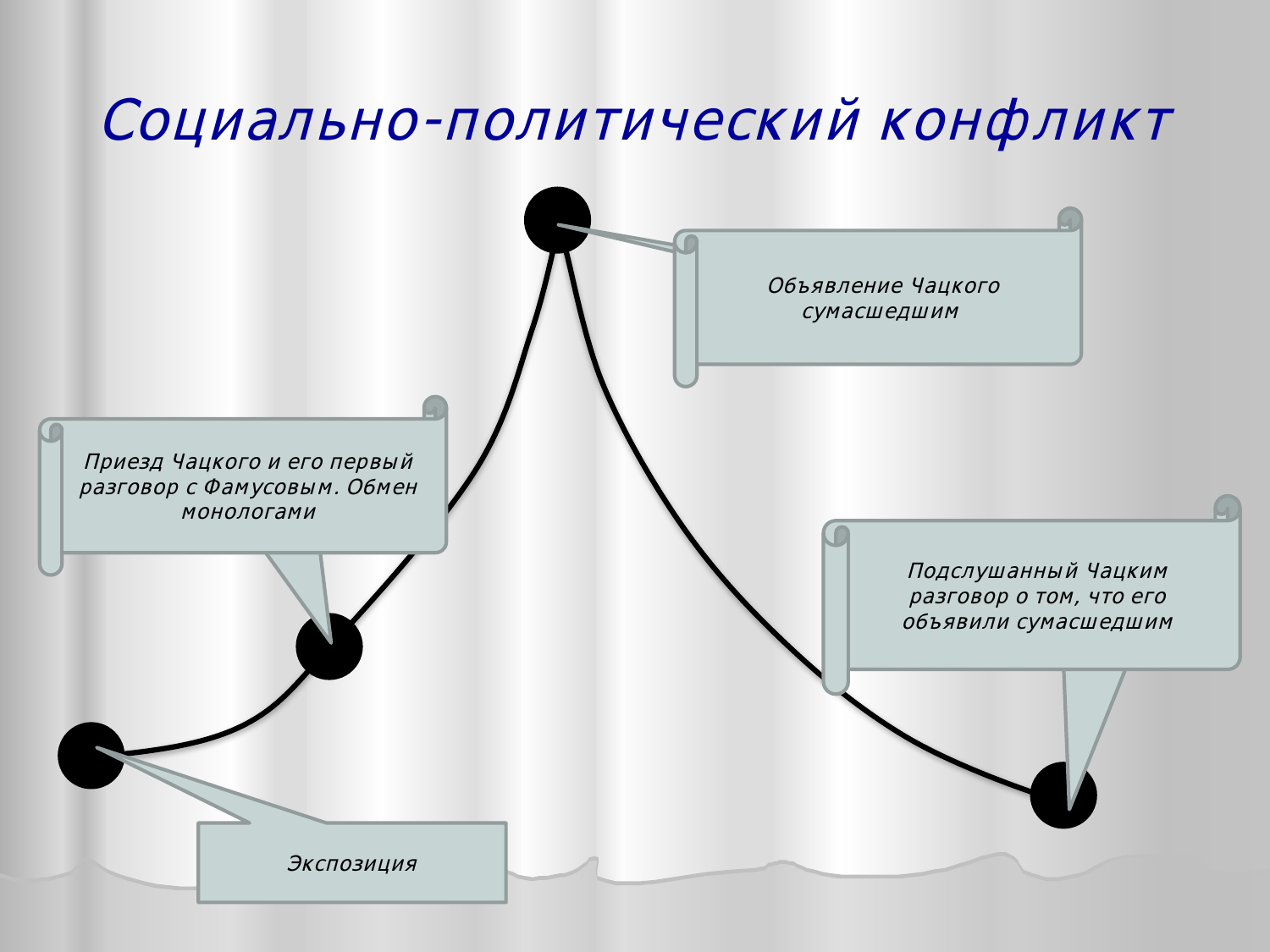

# Социально-политический конфликт

Объявление Чацкого сумасшедшим

Кульминация
Приезд Чацкого и его первый разговор с Фамусовым. Обмен монологами
Завязка
Подслушанный Чацким разговор о том, что его объявили сумасшедшим
Развязка

Экспозиция